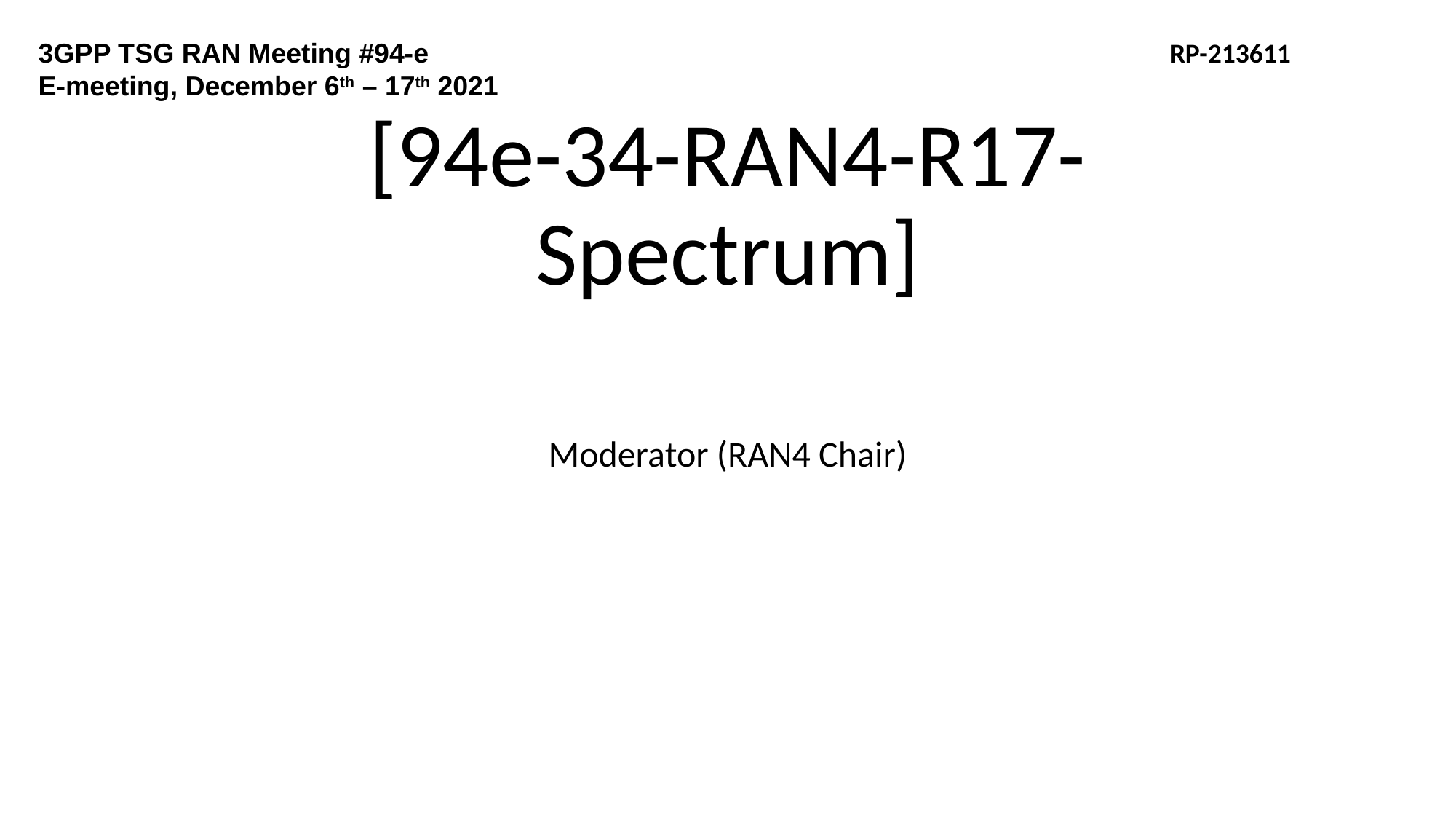

3GPP TSG RAN Meeting #94-e	                                                                                           RP-213611
E-meeting, December 6th – 17th 2021
# [94e-34-RAN4-R17-Spectrum]
Moderator (RAN4 Chair)